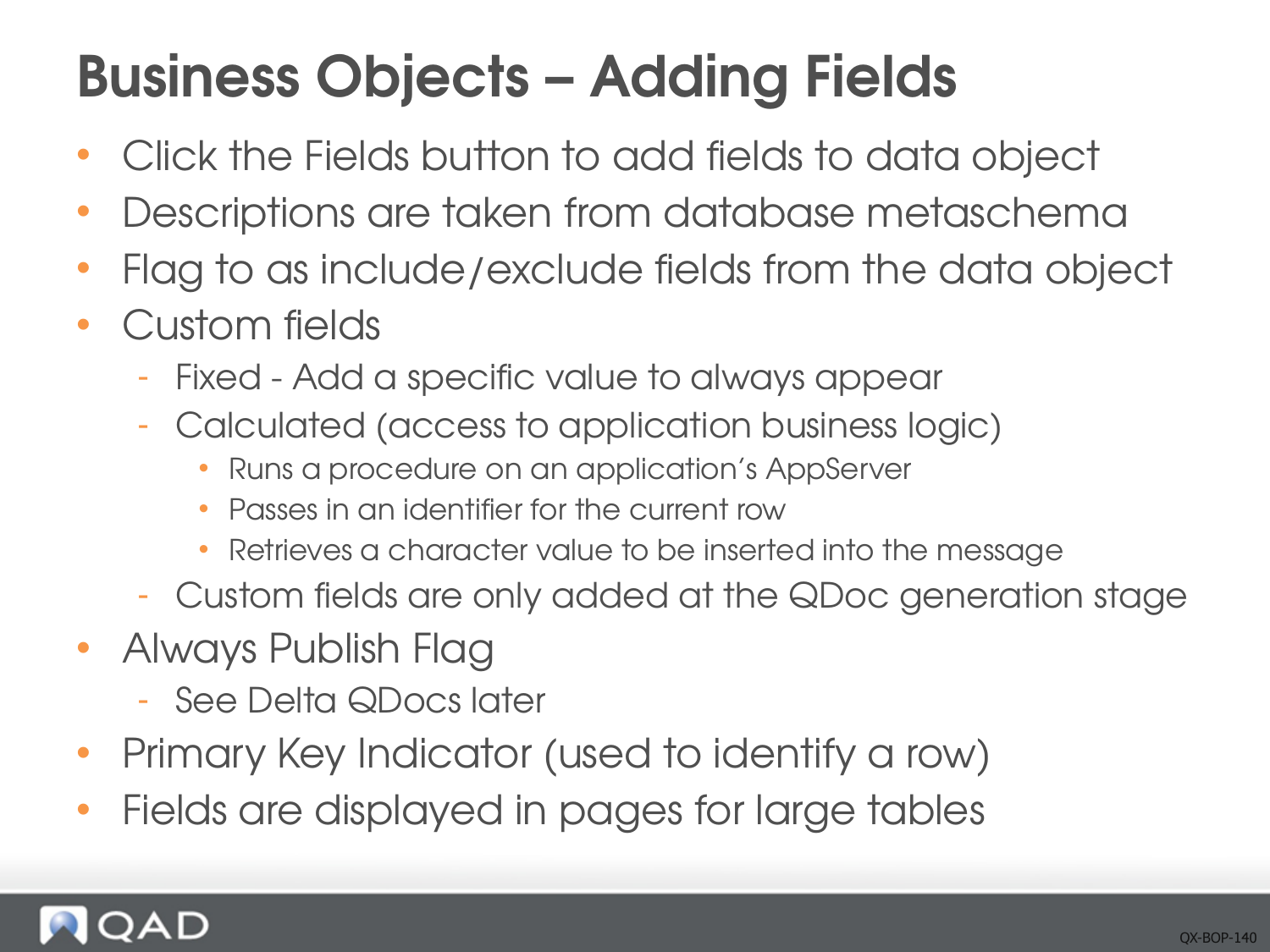

# Business Objects – Adding Fields
Click the Fields button to add fields to data object
Descriptions are taken from database metaschema
Flag to as include/exclude fields from the data object
Custom fields
Fixed - Add a specific value to always appear
Calculated (access to application business logic)
Runs a procedure on an application’s AppServer
Passes in an identifier for the current row
Retrieves a character value to be inserted into the message
Custom fields are only added at the QDoc generation stage
Always Publish Flag
See Delta QDocs later
Primary Key Indicator (used to identify a row)
Fields are displayed in pages for large tables

QX-BOP-140